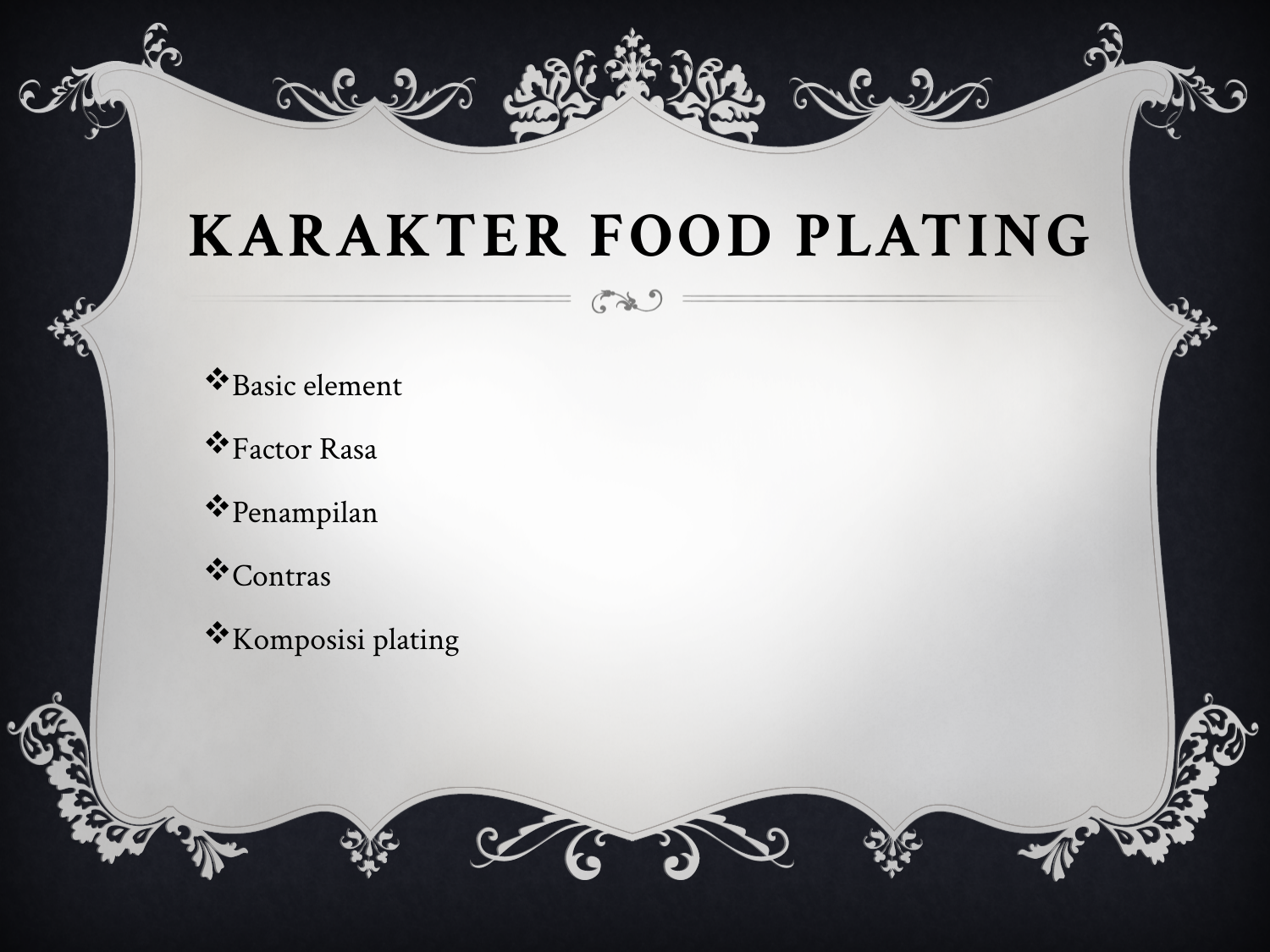

# Karakter food plating
Basic element
Factor Rasa
Penampilan
Contras
Komposisi plating